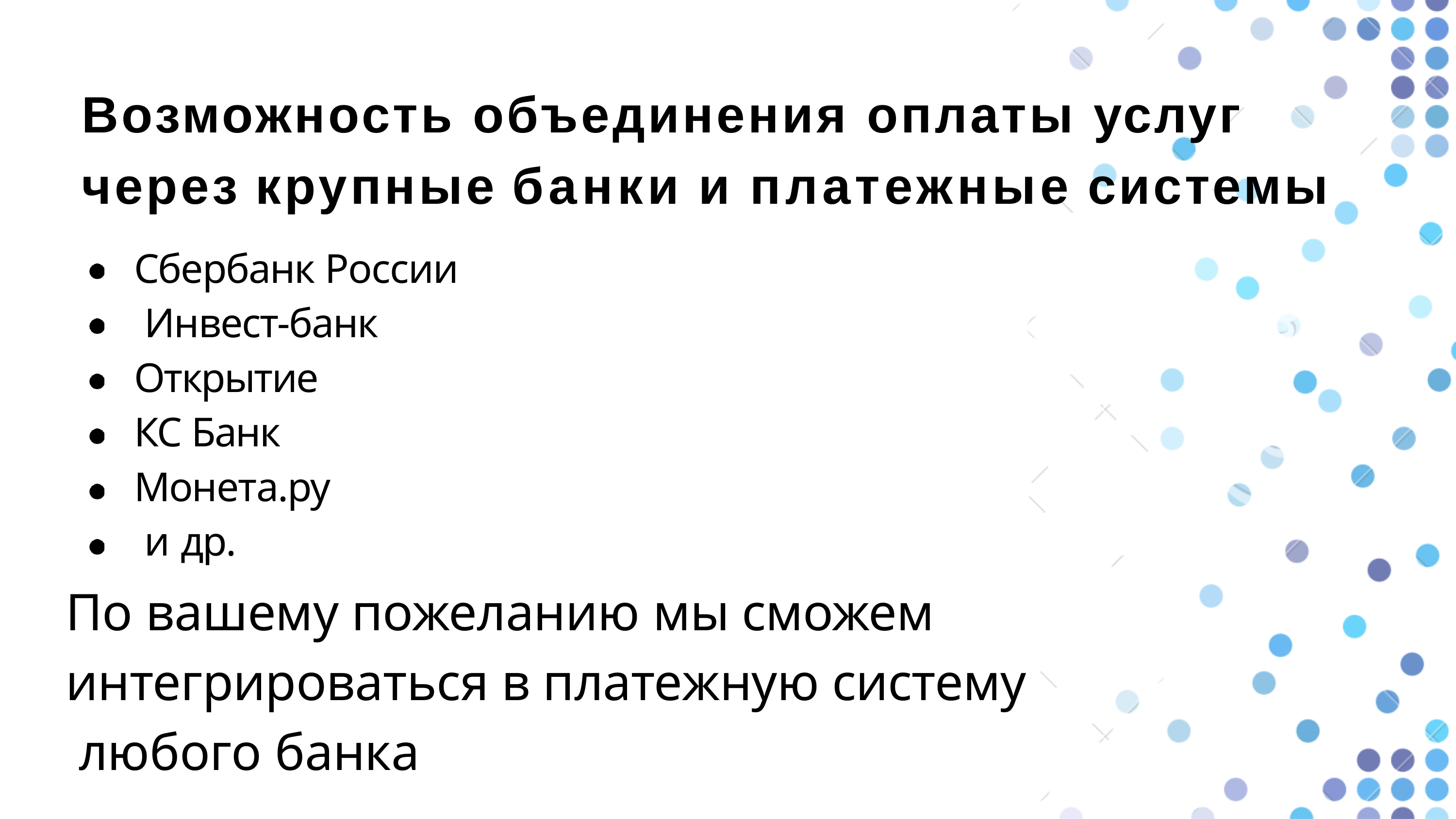

# Возможность объединения оплаты услуг  через крупные банки и платежные системы
Сбербанк России  Инвест-банк  Открытие
КС Банк  Монета.ру  и др.
По вашему пожеланию мы сможем  интегрироваться в платежную систему  любого банка